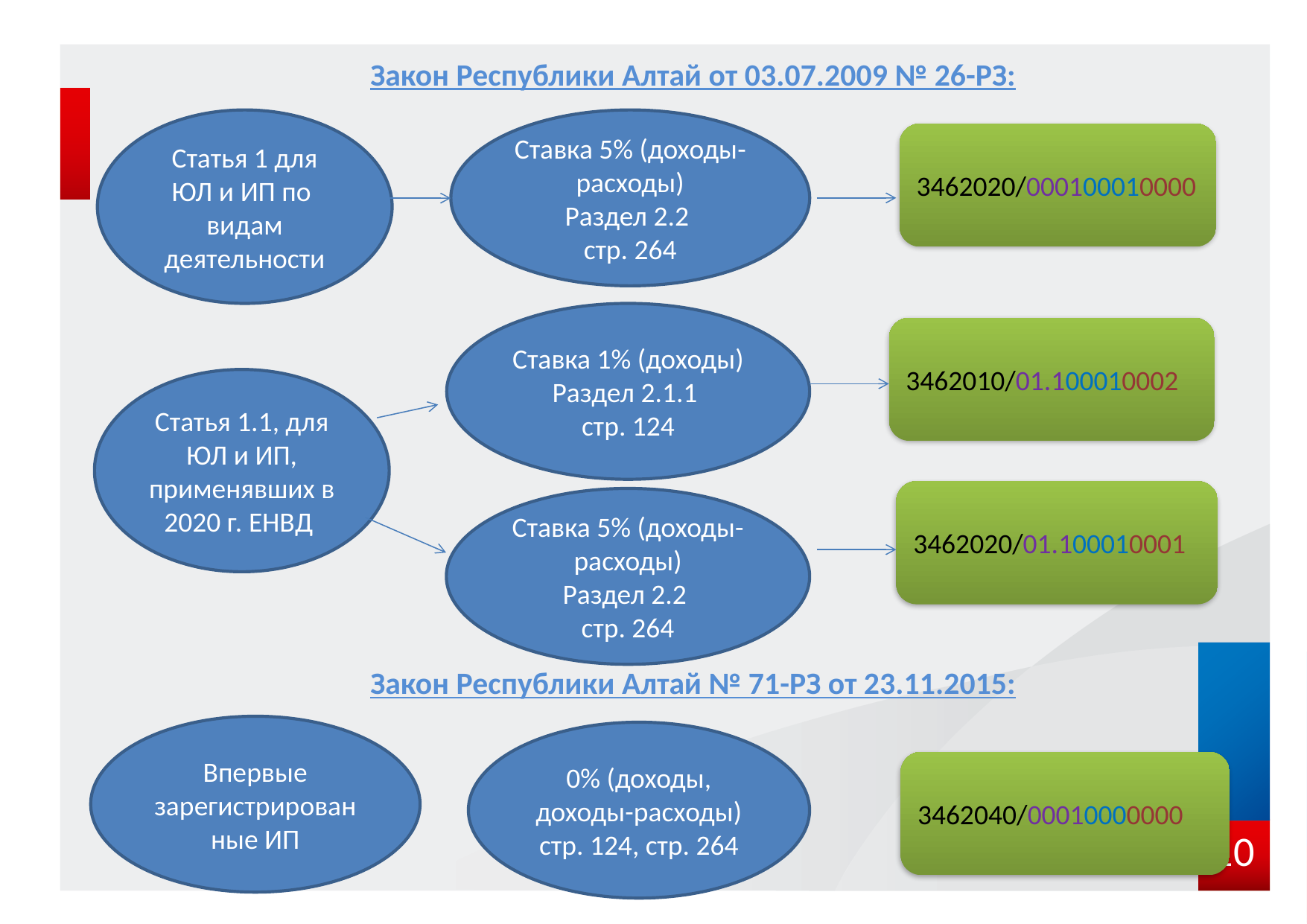

Закон Республики Алтай от 03.07.2009 № 26-РЗ:

Закон Республики Алтай № 71-РЗ от 23.11.2015:

Статья 1 для ЮЛ и ИП по  видам деятельности
Ставка 5% (доходы-расходы)
Раздел 2.2
стр. 264
3462020/000100010000
Ставка 1% (доходы)
Раздел 2.1.1
стр. 124
3462010/01.100010002
Статья 1.1, для ЮЛ и ИП, применявших в 2020 г. ЕНВД
3462020/01.100010001
Ставка 5% (доходы-расходы)
Раздел 2.2
стр. 264
Впервые зарегистрированные ИП
0% (доходы, доходы-расходы) стр. 124, стр. 264
3462040/00010000000
10